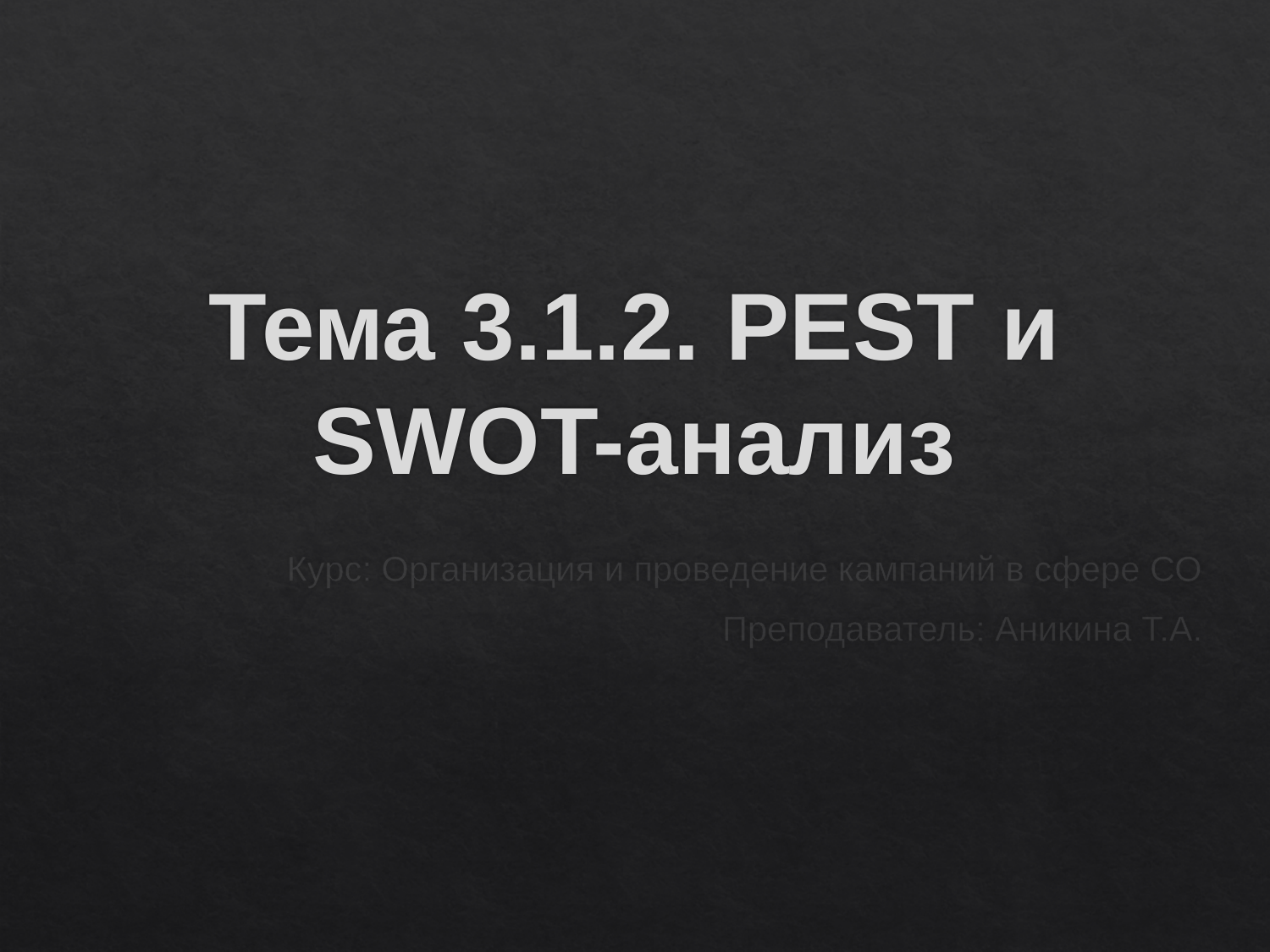

# Тема 3.1.2. PEST и SWOT-анализ
Курс: Организация и проведение кампаний в сфере СО
Преподаватель: Аникина Т.А.